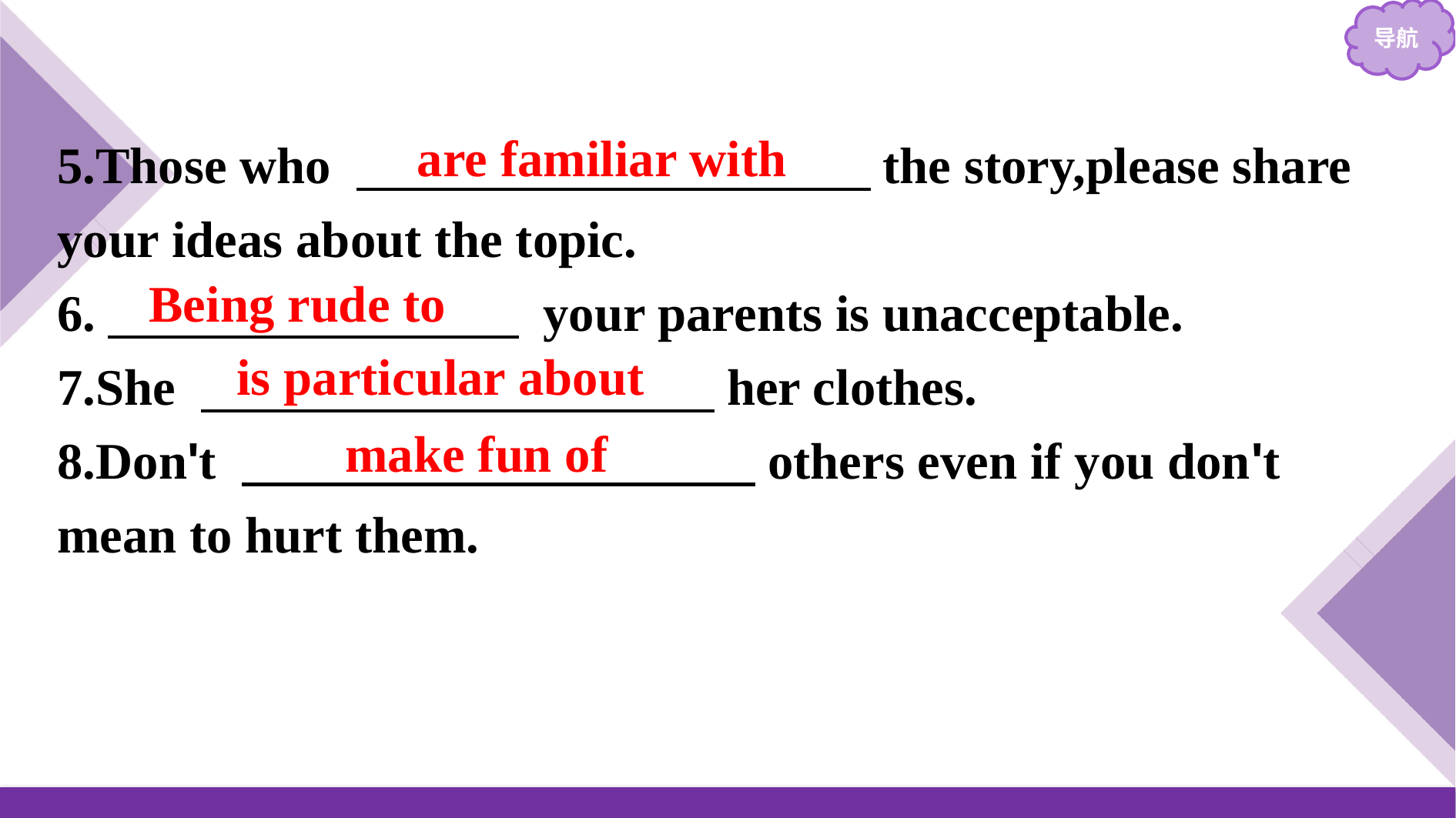

5.Those who 　　　　　　　　　　the story,please share your ideas about the topic.
6.　　　　　　　　 your parents is unacceptable.
7.She 　　　　　　　　　　her clothes.
8.Don't 　　　　　　　　　　others even if you don't mean to hurt them.
are familiar with
Being rude to
is particular about
make fun of